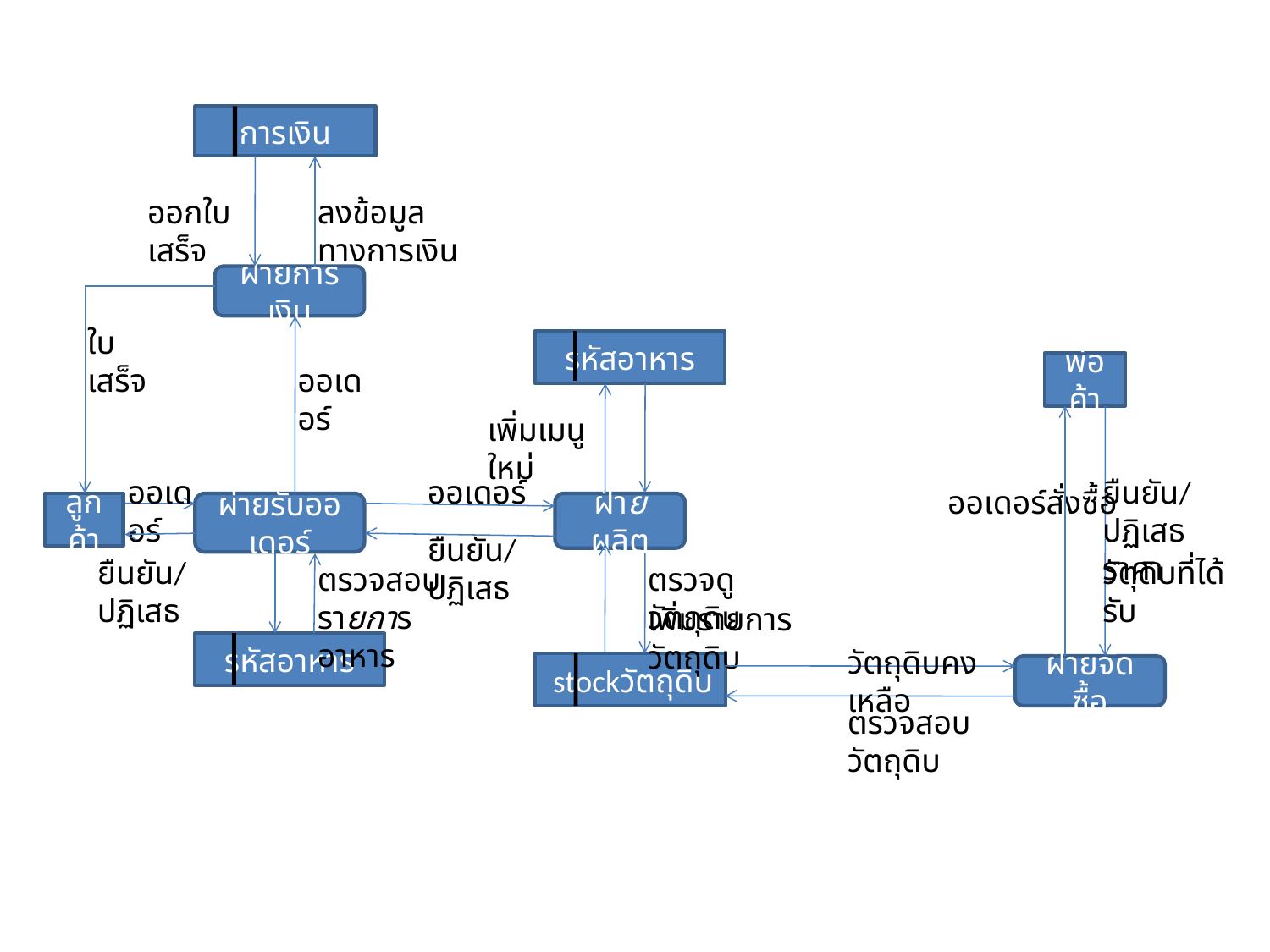

การเงิน
ออกใบเสร็จ
ลงข้อมูลทางการเงิน
ฝ่ายการเงิน
ใบเสร็จ
รหัสอาหาร
พ่อค้า
ออเดอร์
เพิ่มเมนูใหม่
ออเดอร์
ออเดอร์
ยืนยัน/ปฏิเสธ
ราคา
ออเดอร์สั่งซื้อ
ลูกค้า
ผ่ายรับออเดอร์
ฝ่ายผลิต
ยืนยัน/ปฏิเสธ
ยืนยัน/ปฏิเสธ
วัตุดิบที่ได้รับ
ตรวจสอบ
รายการอาหาร
ตรวจดูวัตถุดิบ
เพิ่มรายการวัตถุดิบ
รหัสอาหาร
วัตถุดิบคงเหลือ
stockวัตถุดิบ
ฝ่ายจัดซื้อ
ตรวจสอบวัตถุดิบ